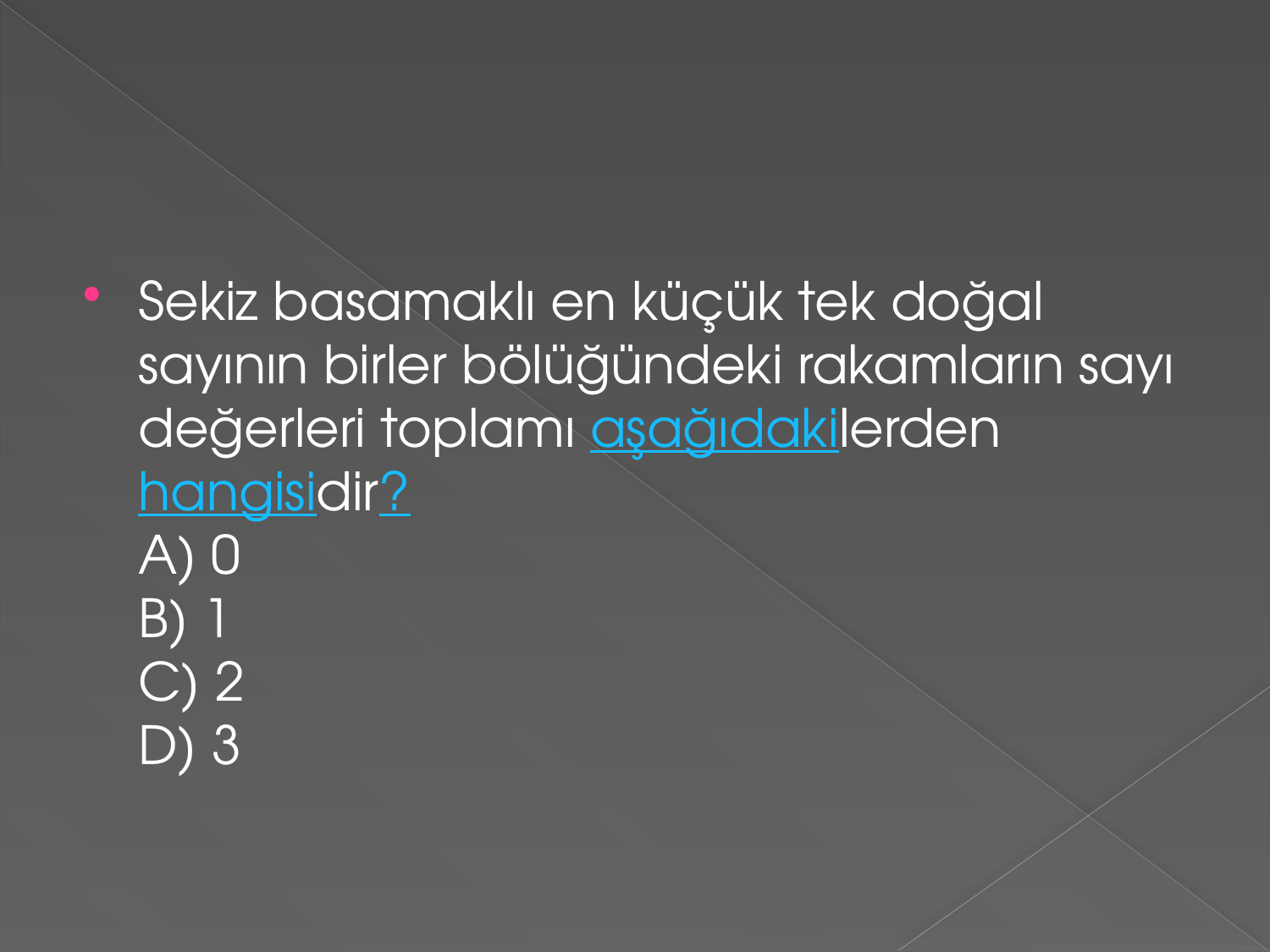

#
Sekiz basamaklı en küçük tek doğal sayının birler bölüğündeki rakamların sayı değerleri toplamı aşağıdakilerden hangisidir? 
A) 0
B) 1
C) 2
D) 3